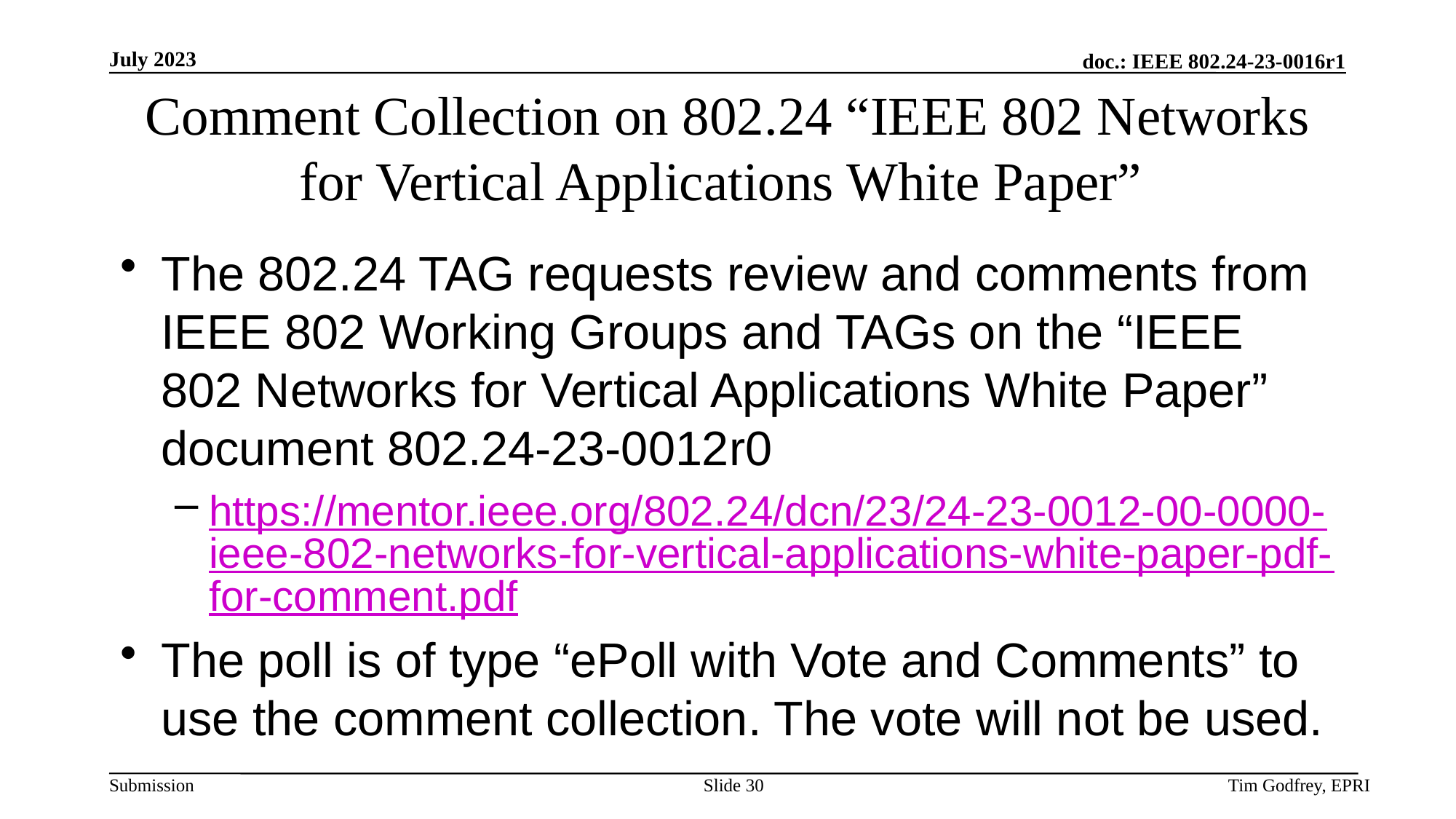

# Comment Collection on 802.24 “IEEE 802 Networks for Vertical Applications White Paper”
The 802.24 TAG requests review and comments from IEEE 802 Working Groups and TAGs on the “IEEE 802 Networks for Vertical Applications White Paper”  document 802.24-23-0012r0
https://mentor.ieee.org/802.24/dcn/23/24-23-0012-00-0000-ieee-802-networks-for-vertical-applications-white-paper-pdf-for-comment.pdf
The poll is of type “ePoll with Vote and Comments” to use the comment collection. The vote will not be used.

Slide 30
Tim Godfrey, EPRI